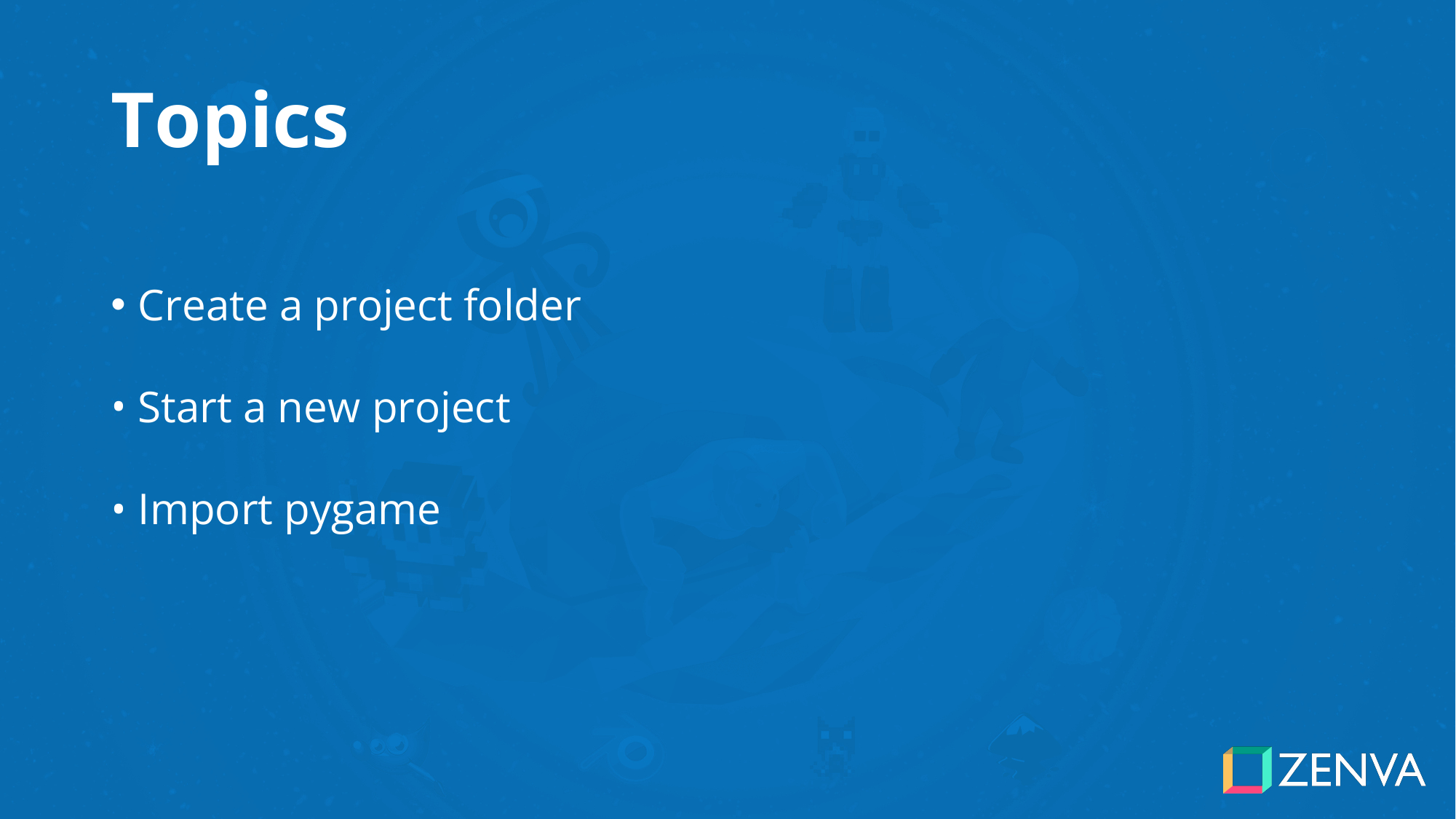

# Topics
Create a project folder
Start a new project
Import pygame